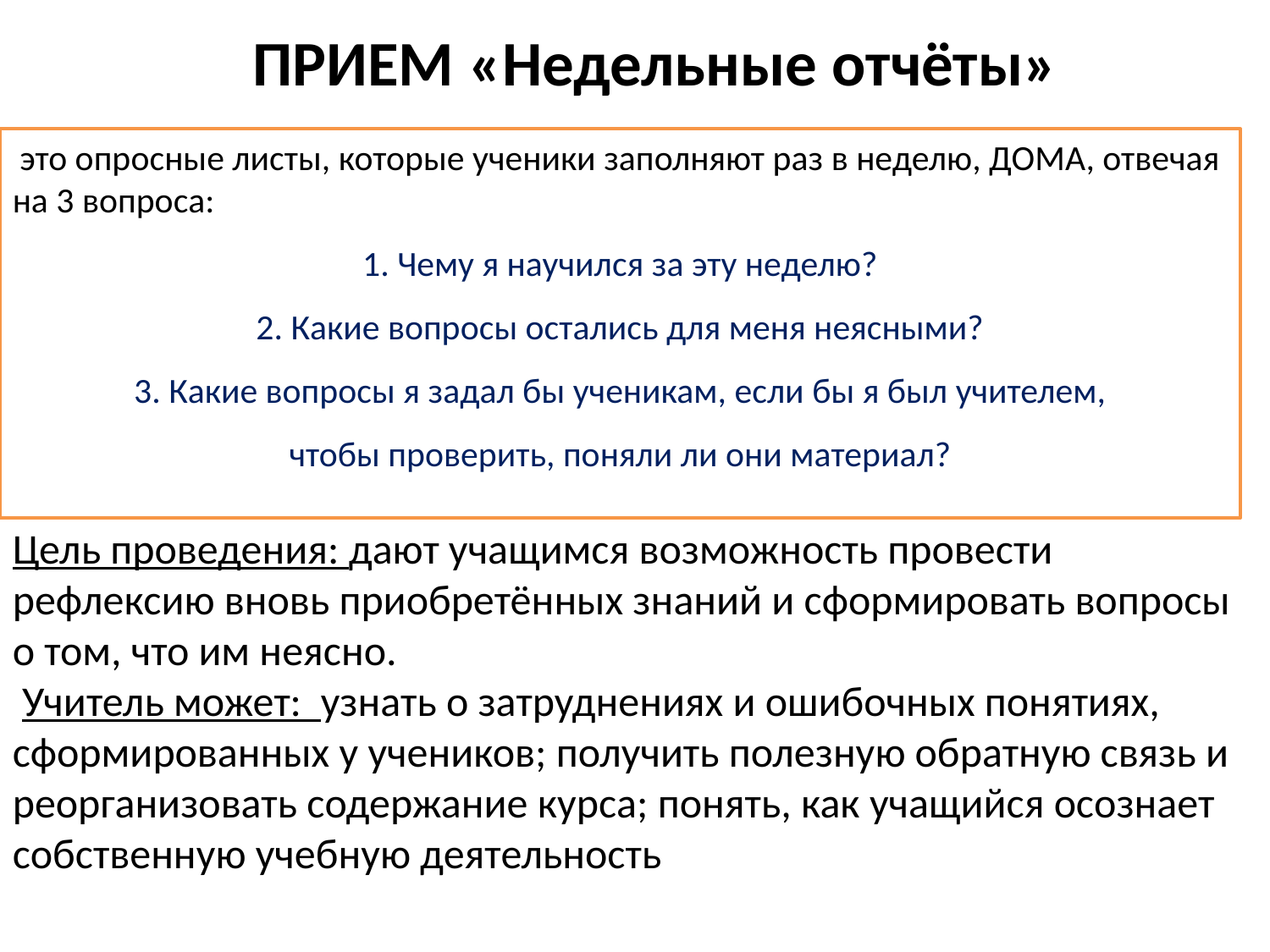

ПРИЕМ «Недельные отчёты»

 это опросные листы, которые ученики заполняют раз в неделю, ДОМА, отвечая на 3 вопроса:
1. Чему я научился за эту неделю?
2. Какие вопросы остались для меня неясными?
3. Какие вопросы я задал бы ученикам, если бы я был учителем,
чтобы проверить, поняли ли они материал?

Цель проведения: дают учащимся возможность провести рефлексию вновь приобретённых знаний и сформировать вопросы о том, что им неясно.
 Учитель может:  узнать о затруднениях и ошибочных понятиях, сформированных у учеников; получить полезную обратную связь и реорганизовать содержание курса; понять, как учащийся осознает собственную учебную деятельность